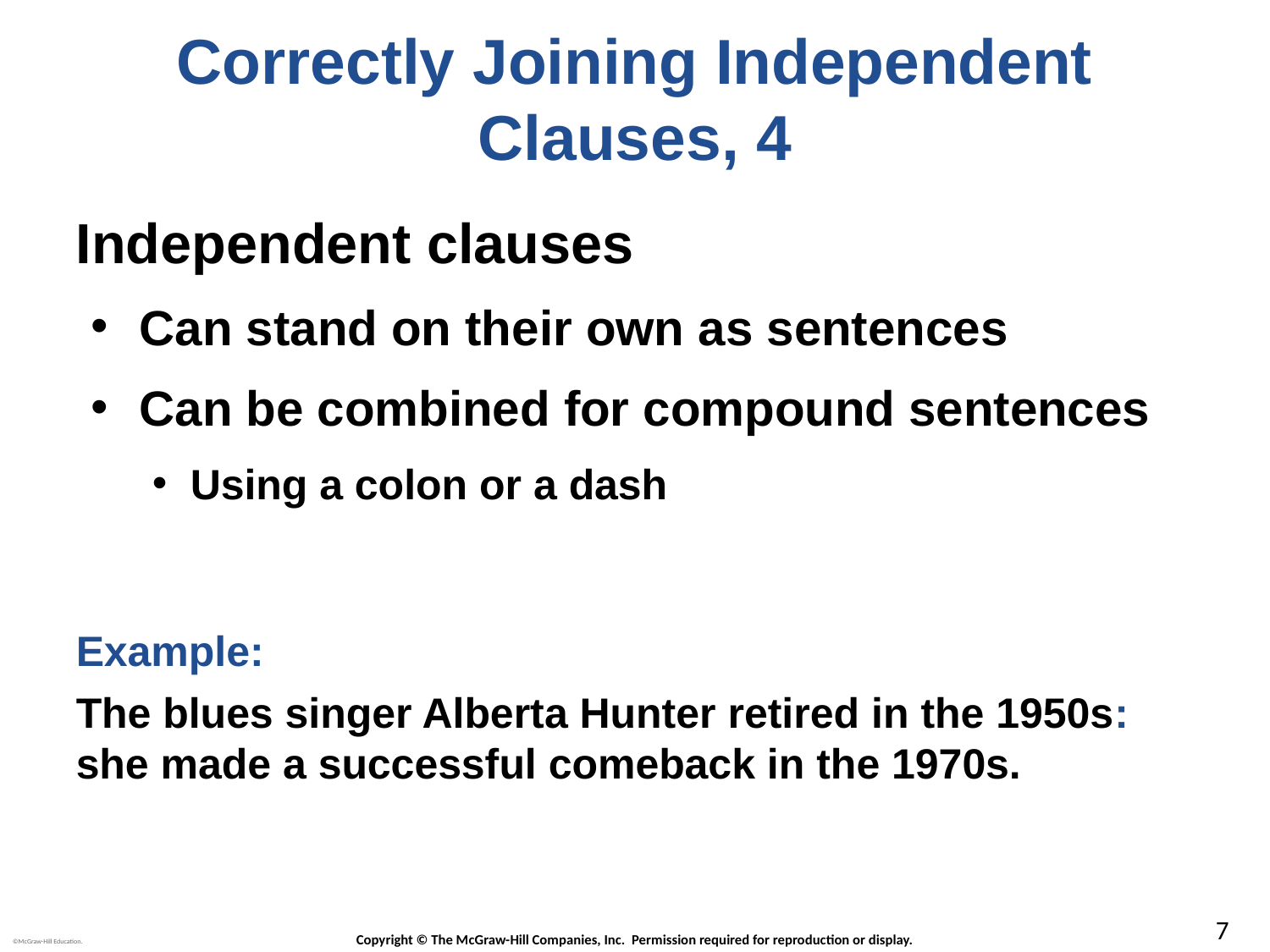

# Correctly Joining Independent Clauses, 4
Independent clauses
Can stand on their own as sentences
Can be combined for compound sentences
Using a colon or a dash
Example:
The blues singer Alberta Hunter retired in the 1950s: she made a successful comeback in the 1970s.